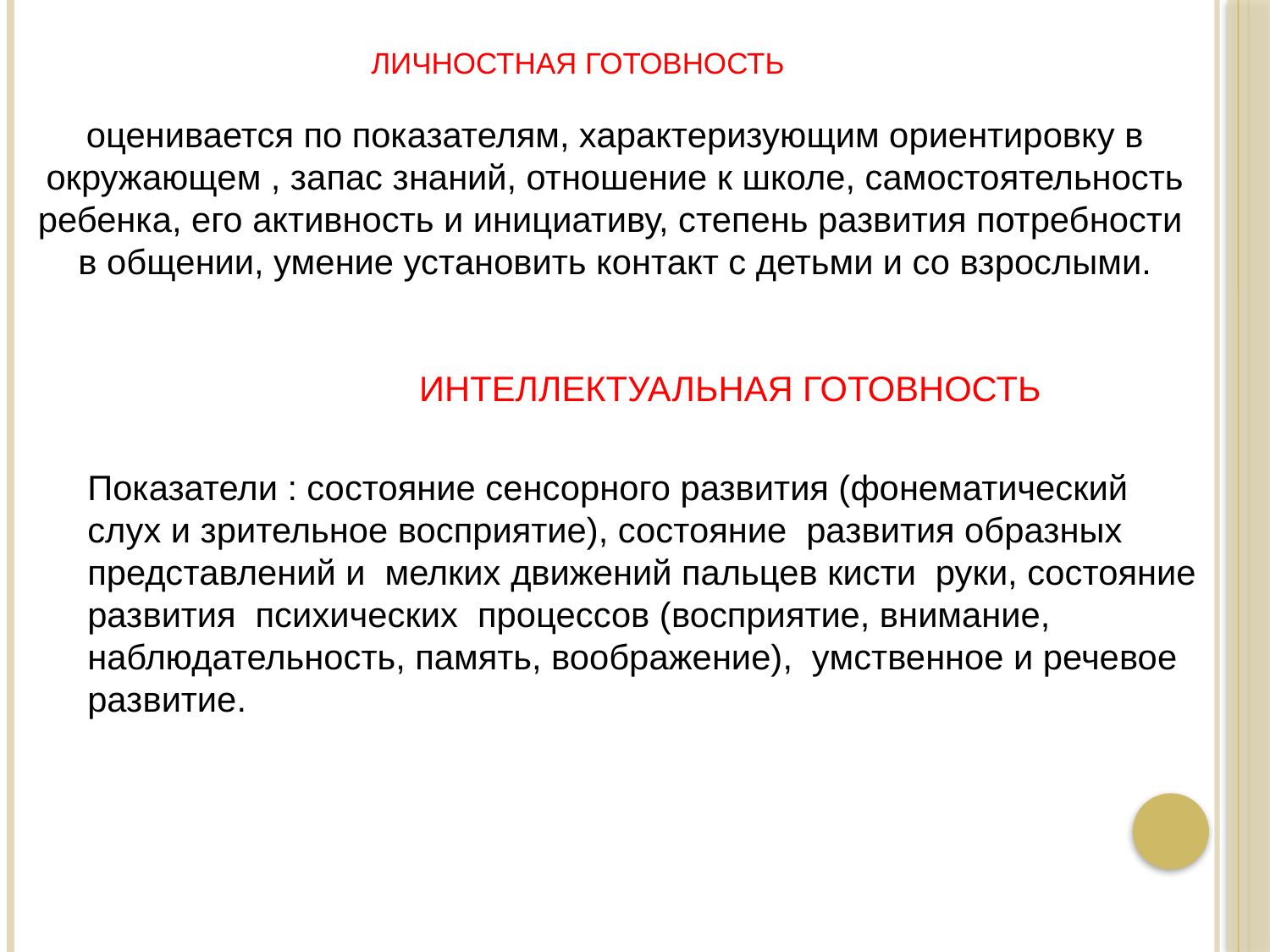

# Личностная готовность
оценивается по показателям, характеризующим ориентировку в окружающем , запас знаний, отношение к школе, самостоятельность ребенка, его активность и инициативу, степень развития потребности  в общении, умение установить контакт с детьми и со взрослыми.
Интеллектуальная готовность
Показатели : состояние сенсорного развития (фонематический  слух и зрительное восприятие), состояние  развития образных представлений и  мелких движений пальцев кисти  руки, состояние развития  психических  процессов (восприятие, внимание, наблюдательность, память, воображение),  умственное и речевое развитие.